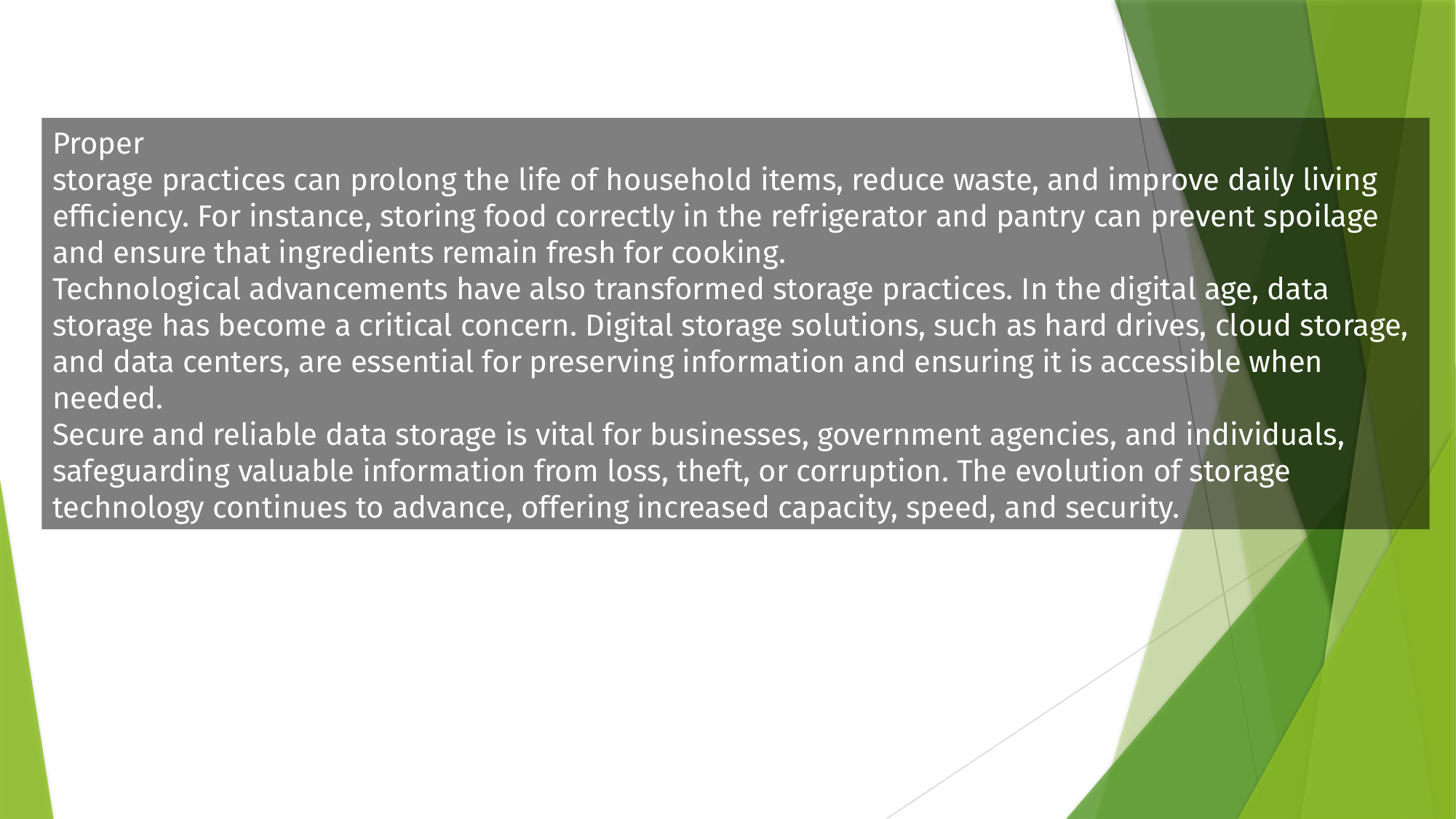

Proper
storage practices can prolong the life of household items, reduce waste, and improve daily living
efficiency. For instance, storing food correctly in the refrigerator and pantry can prevent spoilage
and ensure that ingredients remain fresh for cooking.
Technological advancements have also transformed storage practices. In the digital age, data
storage has become a critical concern. Digital storage solutions, such as hard drives, cloud storage,
and data centers, are essential for preserving information and ensuring it is accessible when needed.
Secure and reliable data storage is vital for businesses, government agencies, and individuals,
safeguarding valuable information from loss, theft, or corruption. The evolution of storage
technology continues to advance, offering increased capacity, speed, and security.